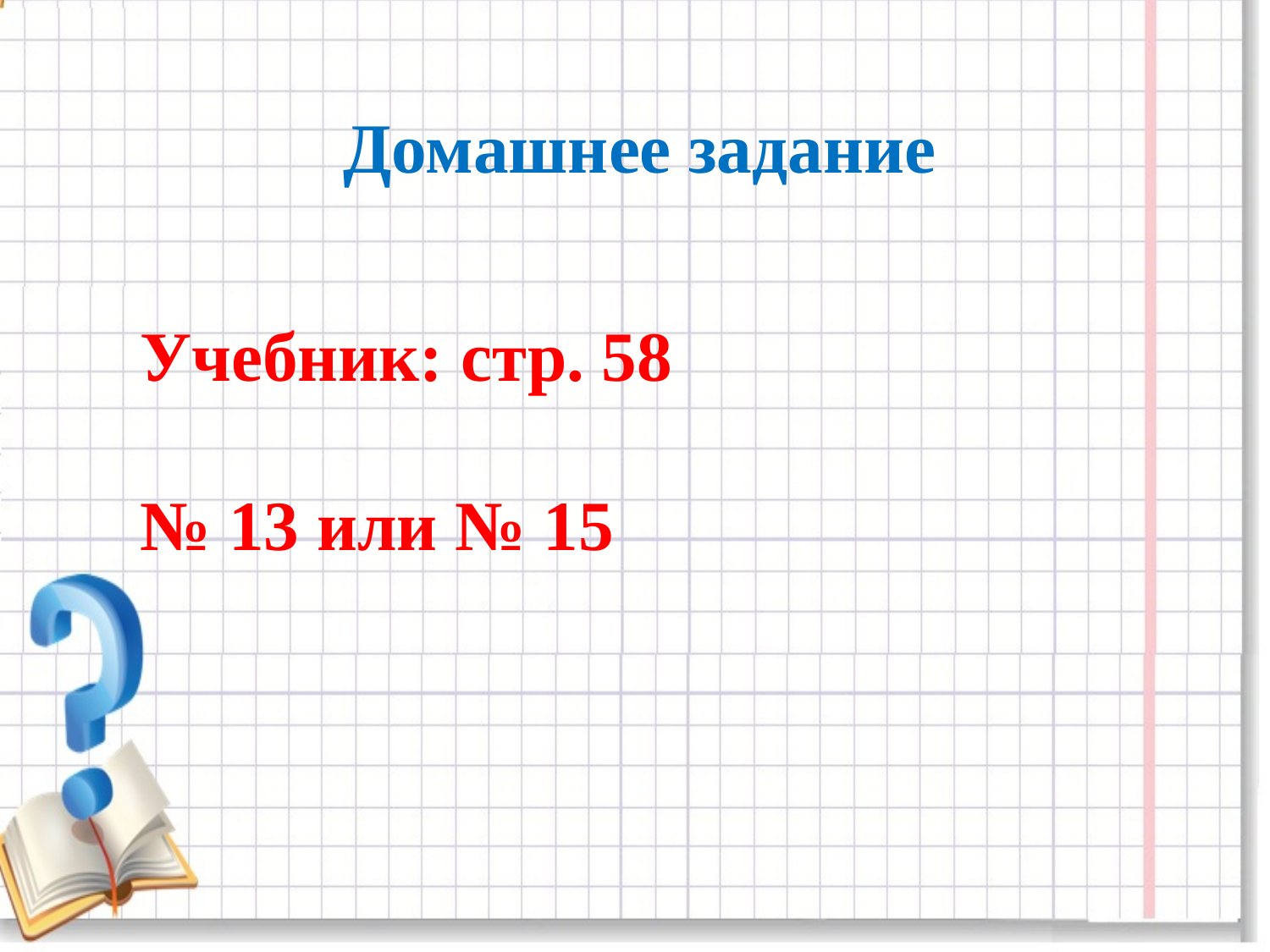

Домашнее задание

   Учебник: стр. 58

   № 13 или № 15